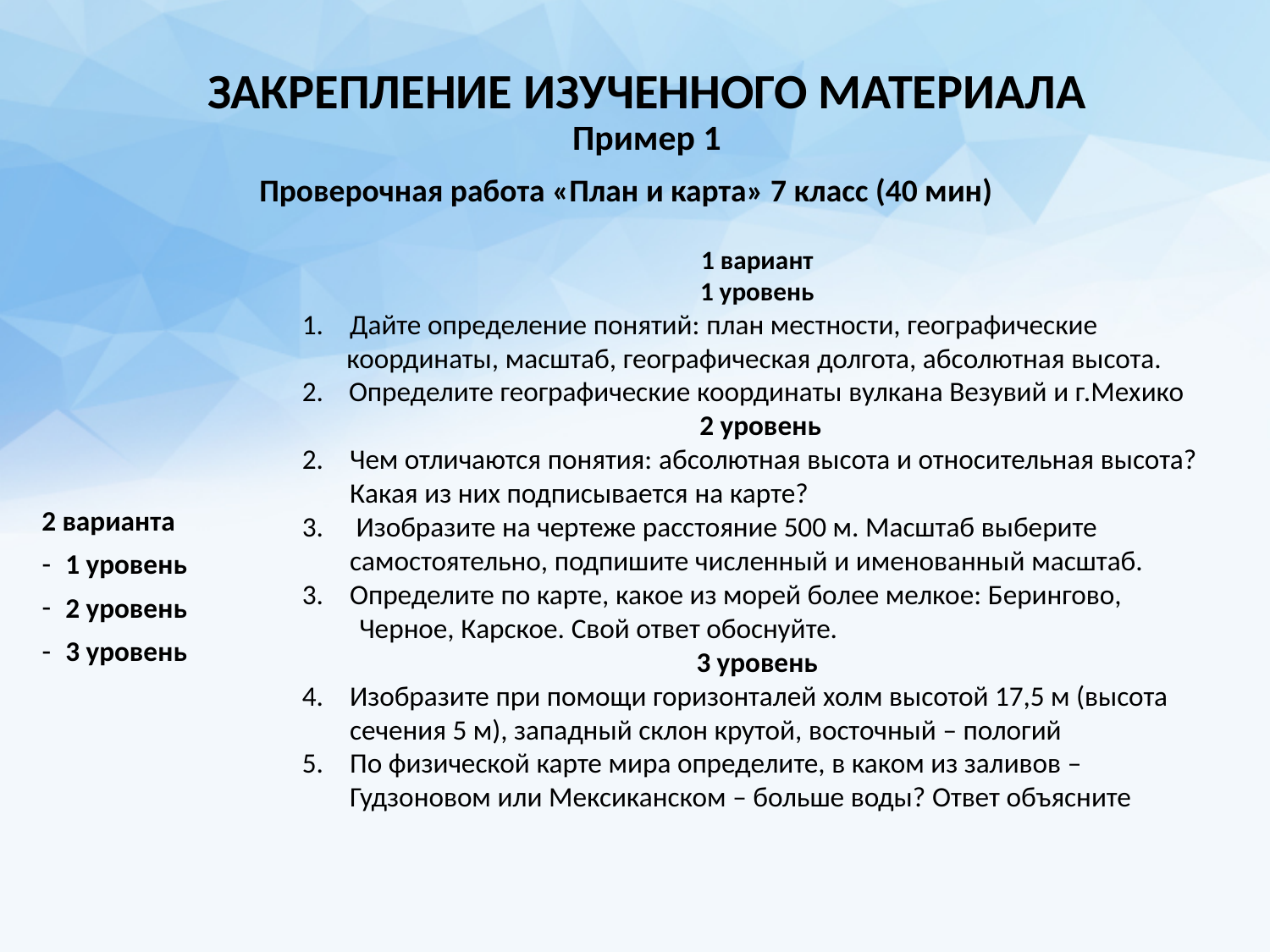

# ЗАКРЕПЛЕНИЕ ИЗУЧЕННОГО МАТЕРИАЛА Пример 1
Проверочная работа «План и карта» 7 класс (40 мин)
1 вариант
1 уровень
Дайте определение понятий: план местности, географические
       координаты, масштаб, географическая долгота, абсолютная высота.
2.    Определите географические координаты вулкана Везувий и г.Мехико
 2 уровень
Чем отличаются понятия: абсолютная высота и относительная высота? Какая из них подписывается на карте?
 Изобразите на чертеже расстояние 500 м. Масштаб выберите самостоятельно, подпишите численный и именованный масштаб.
Определите по карте, какое из морей более мелкое: Берингово,
         Черное, Карское. Свой ответ обоснуйте.
3 уровень
Изобразите при помощи горизонталей холм высотой 17,5 м (высота сечения 5 м), западный склон крутой, восточный – пологий
По физической карте мира определите, в каком из заливов – Гудзоновом или Мексиканском – больше воды? Ответ объясните

2 варианта
1 уровень
2 уровень
3 уровень